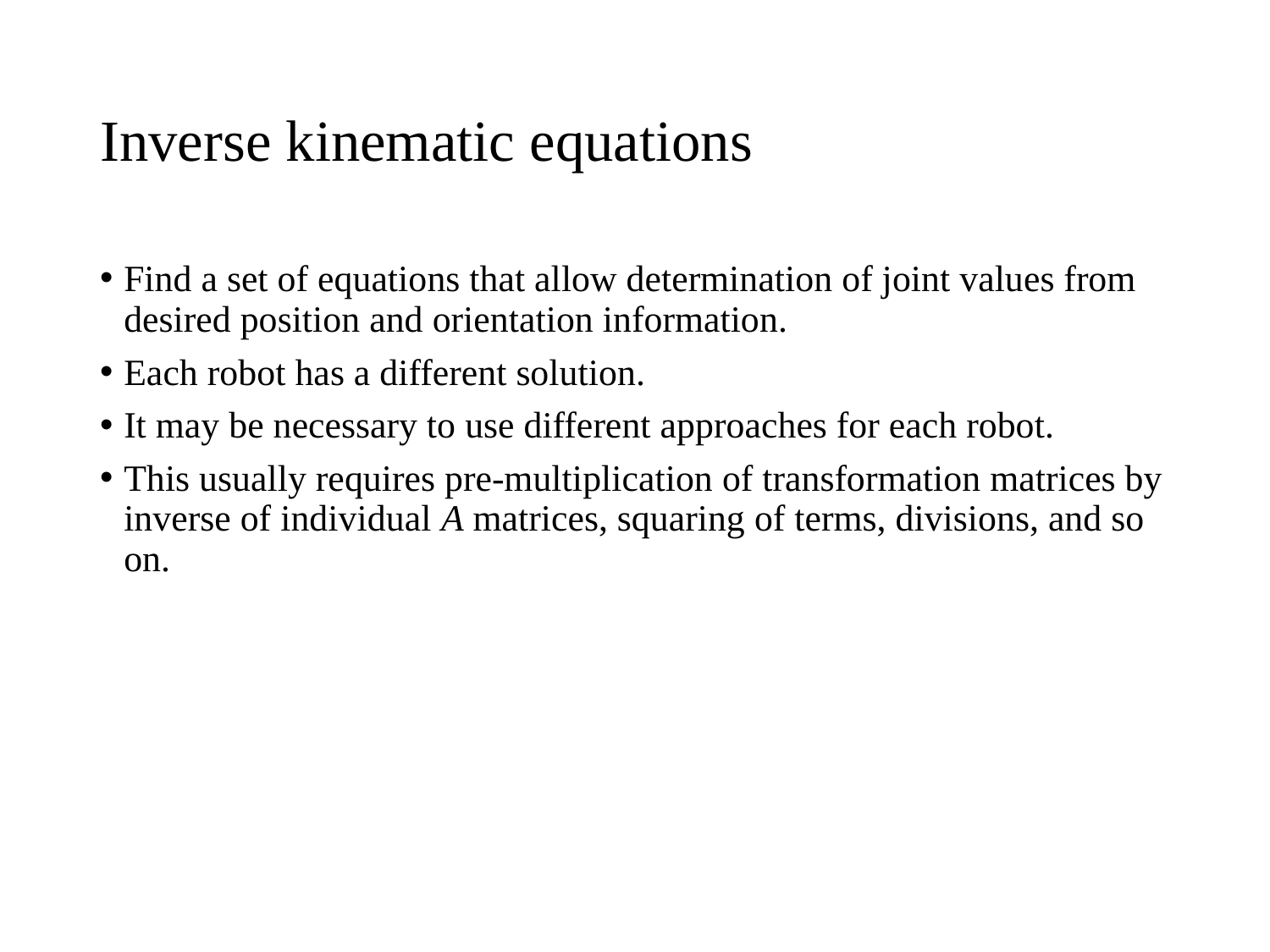

# Inverse kinematic equations
Find a set of equations that allow determination of joint values from desired position and orientation information.
Each robot has a different solution.
It may be necessary to use different approaches for each robot.
This usually requires pre-multiplication of transformation matrices by inverse of individual A matrices, squaring of terms, divisions, and so on.